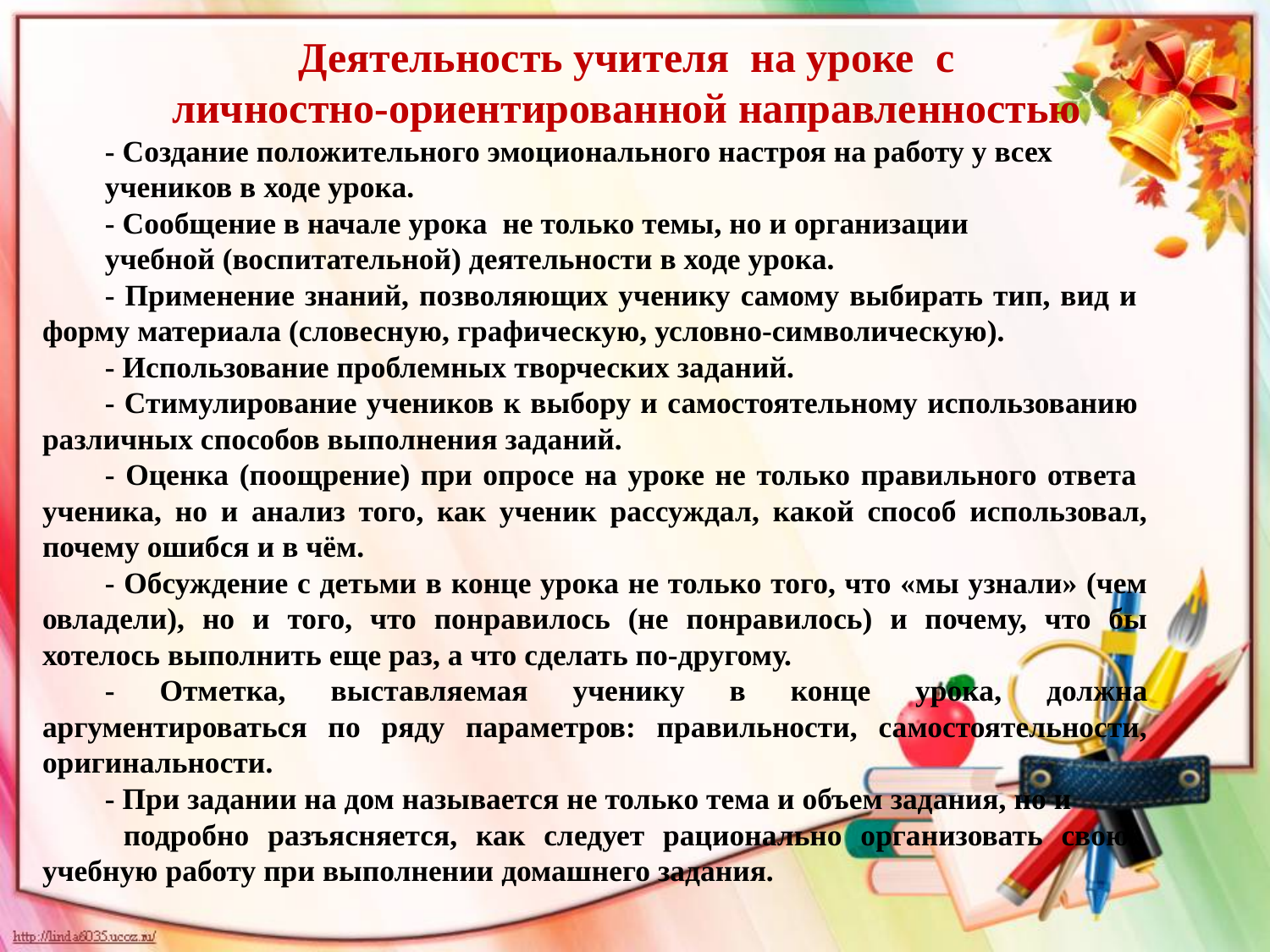

Деятельность учителя  на уроке  с
личностно-ориентированной направленностью
- Создание положительного эмоционального настроя на работу у всех
учеников в ходе урока.
- Сообщение в начале урока  не только темы, но и организации
учебной (воспитательной) деятельности в ходе урока.
- Применение знаний, позволяющих ученику самому выбирать тип, вид и  форму материала (словесную, графическую, условно-символическую).
- Использование проблемных творческих заданий.
- Стимулирование учеников к выбору и самостоятельному использованию  различных способов выполнения заданий.
- Оценка (поощрение) при опросе на уроке не только правильного ответа  ученика, но и анализ того, как ученик рассуждал, какой способ использовал, почему ошибся и в чём.
- Обсуждение с детьми в конце урока не только того, что «мы узнали» (чем овладели), но и того, что понравилось (не понравилось) и почему, что бы хотелось выполнить еще раз, а что сделать по-другому.
- Отметка, выставляемая ученику в конце урока, должна аргументироваться по ряду параметров: правильности, самостоятельности, оригинальности.
- При задании на дом называется не только тема и объем задания, но и
 подробно разъясняется, как следует рационально организовать свою  учебную работу при выполнении домашнего задания.